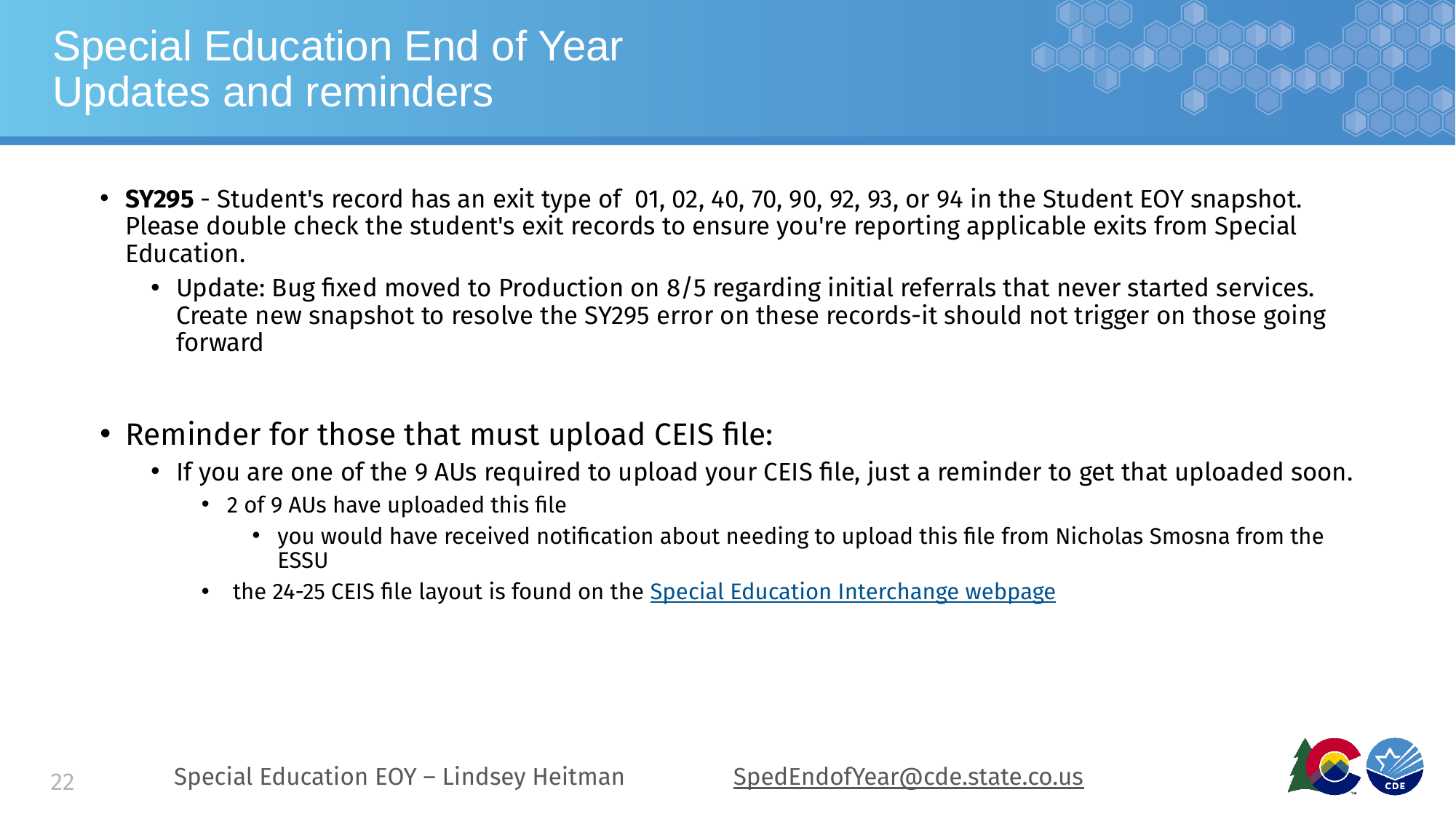

# Special Education End of Year Updates and reminders
SY295 - Student's record has an exit type of  01, 02, 40, 70, 90, 92, 93, or 94 in the Student EOY snapshot. Please double check the student's exit records to ensure you're reporting applicable exits from Special Education.
Update: Bug fixed moved to Production on 8/5 regarding initial referrals that never started services. Create new snapshot to resolve the SY295 error on these records-it should not trigger on those going forward

Reminder for those that must upload CEIS file:
If you are one of the 9 AUs required to upload your CEIS file, just a reminder to get that uploaded soon.
2 of 9 AUs have uploaded this file
you would have received notification about needing to upload this file from Nicholas Smosna from the ESSU
 the 24-25 CEIS file layout is found on the Special Education Interchange webpage

Special Education EOY – Lindsey Heitman

SpedEndofYear@cde.state.co.us

22